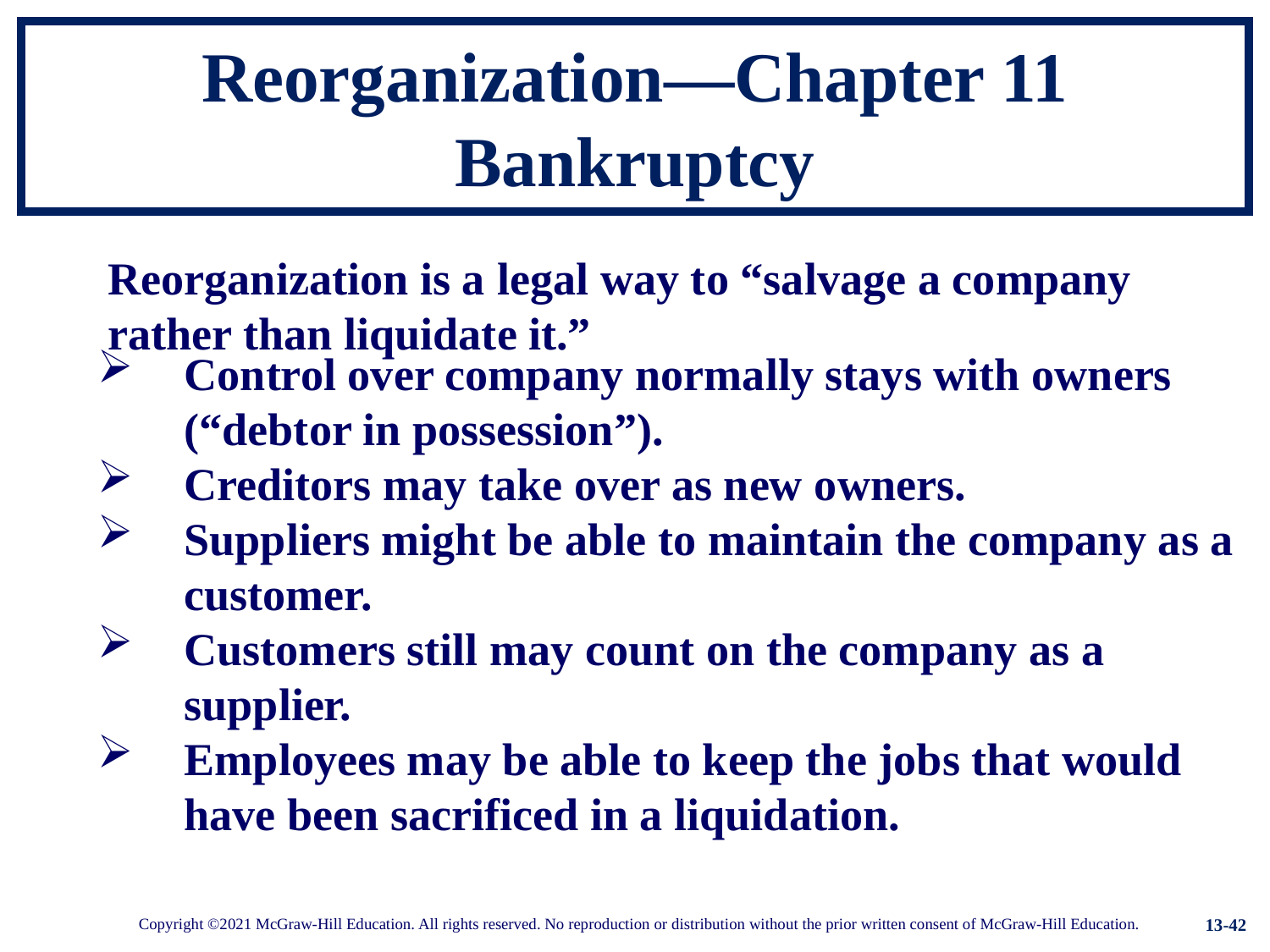

# Reorganization—Chapter 11 Bankruptcy
Reorganization is a legal way to “salvage a company rather than liquidate it.”
Control over company normally stays with owners (“debtor in possession”).
Creditors may take over as new owners.
Suppliers might be able to maintain the company as a customer.
Customers still may count on the company as a supplier.
Employees may be able to keep the jobs that would have been sacrificed in a liquidation.
13-42
Copyright ©2021 McGraw-Hill Education. All rights reserved. No reproduction or distribution without the prior written consent of McGraw-Hill Education.